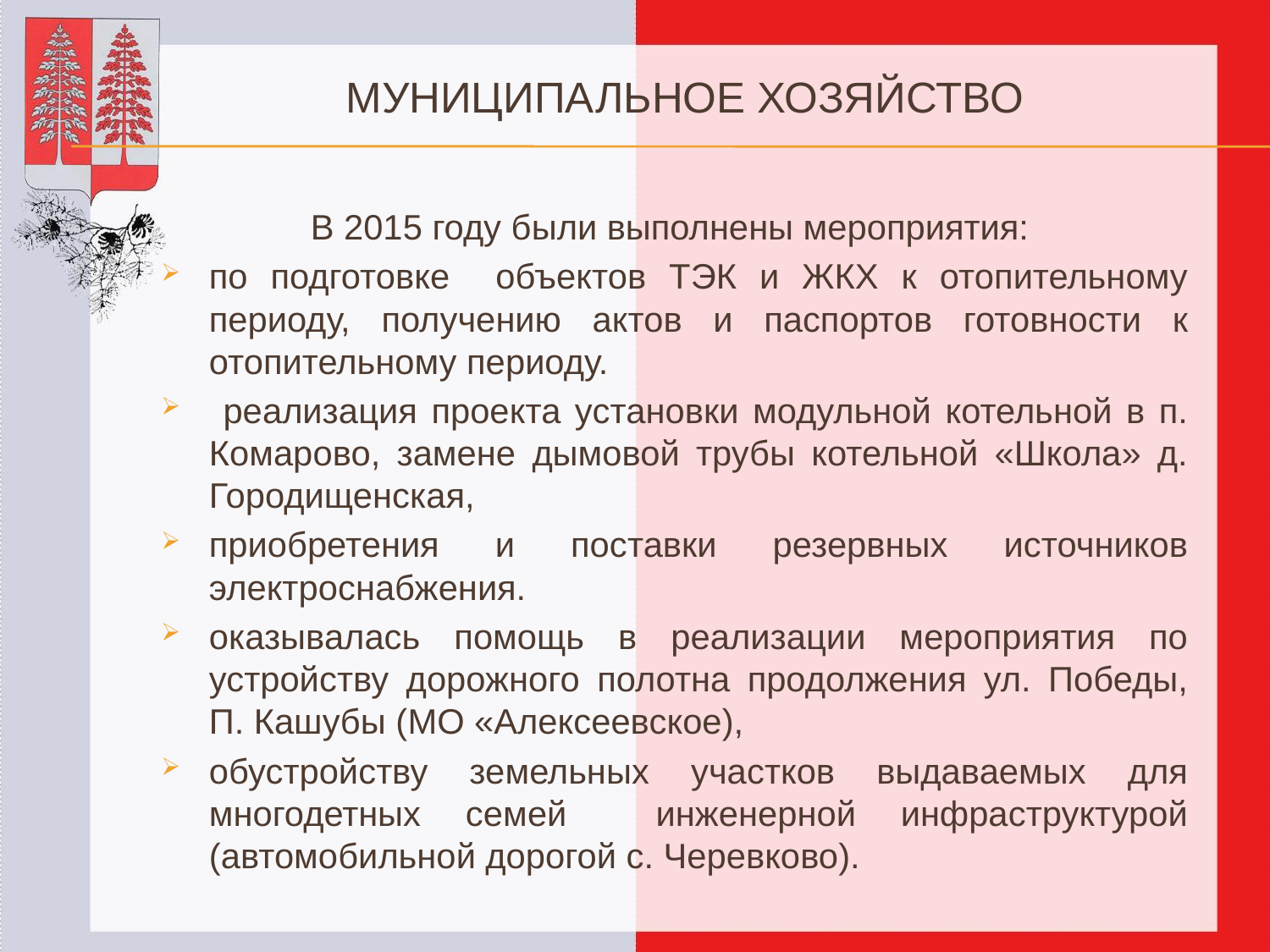

# МУНИЦИПАЛЬНОЕ ХОЗЯЙСТВО
В 2015 году были выполнены мероприятия:
по подготовке  объектов ТЭК и ЖКХ к отопительному периоду, получению актов и паспортов готовности к отопительному периоду.
 реализация проекта установки модульной котельной в п. Комарово, замене дымовой трубы котельной «Школа» д. Городищенская,
приобретения и поставки резервных источников электроснабжения.
оказывалась помощь в реализации мероприятия по устройству дорожного полотна продолжения ул. Победы, П. Кашубы (МО «Алексеевское),
обустройству земельных участков выдаваемых для многодетных семей  инженерной инфраструктурой (автомобильной дорогой с. Черевково).